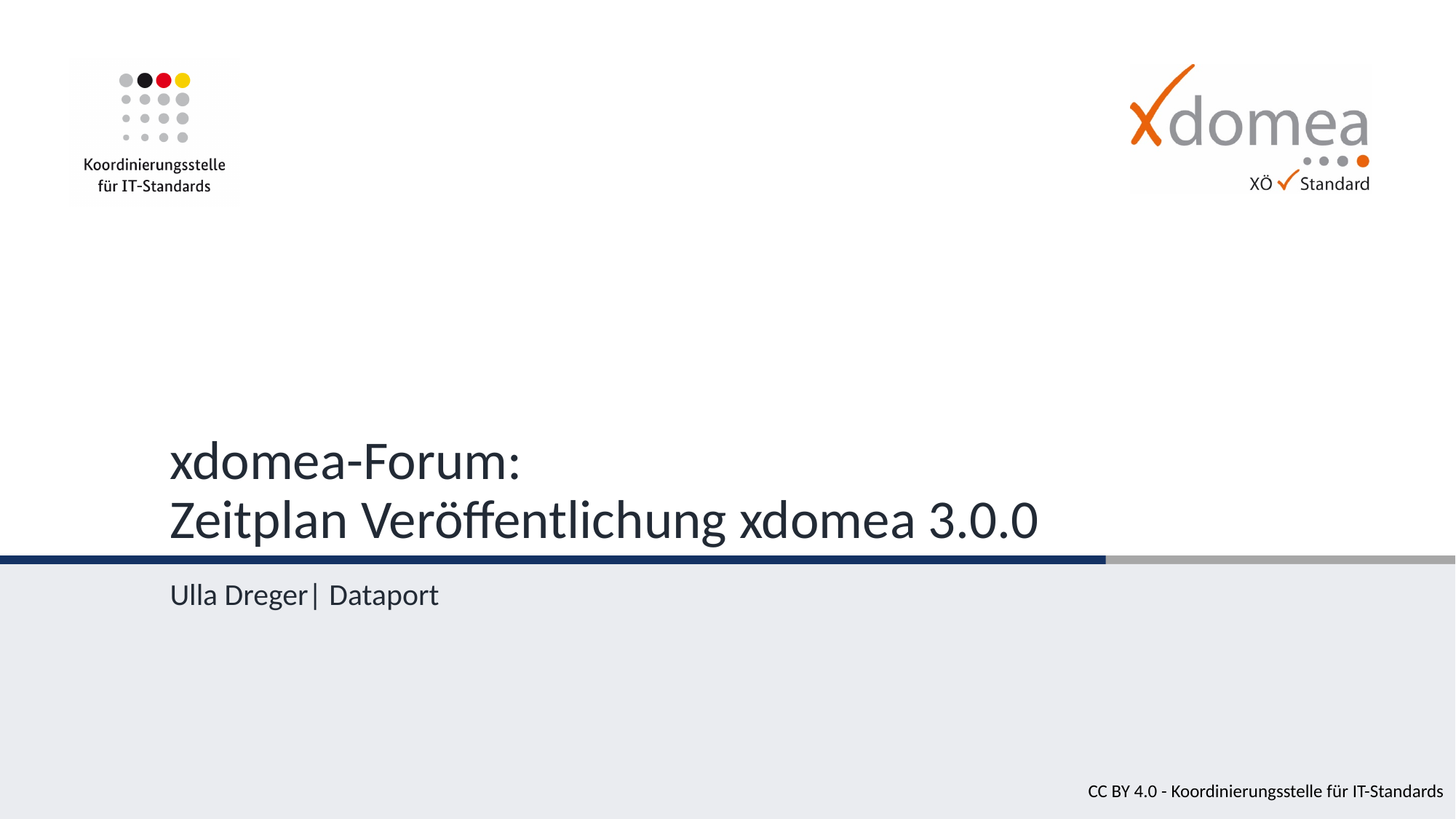

# xdomea-Forum: Zeitplan Veröffentlichung xdomea 3.0.0
Ulla Dreger| Dataport

CC BY 4.0 - Koordinierungsstelle für IT-Standards